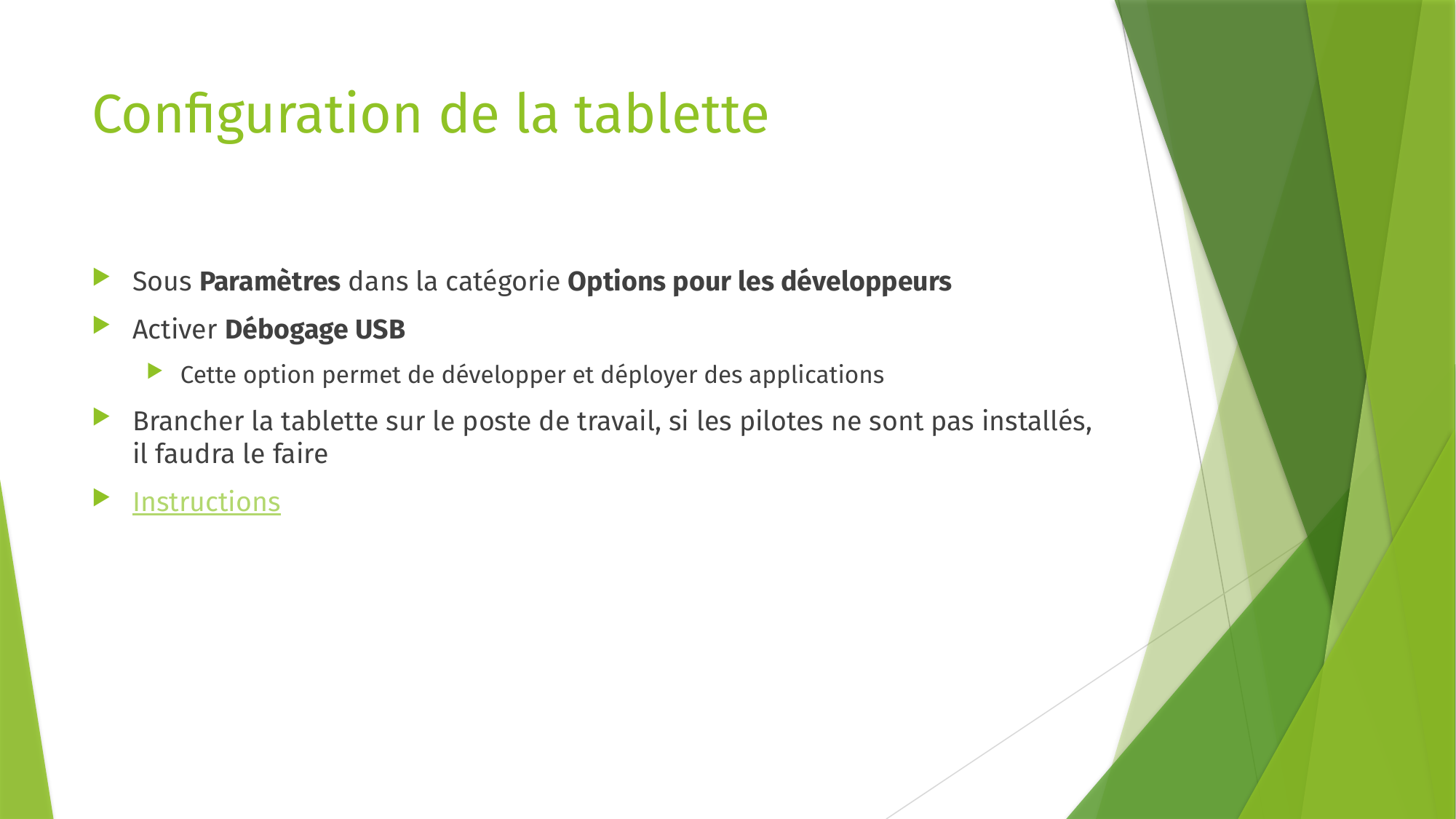

# Configuration de la tablette
Sous Paramètres dans la catégorie Options pour les développeurs
Activer Débogage USB
Cette option permet de développer et déployer des applications
Brancher la tablette sur le poste de travail, si les pilotes ne sont pas installés, il faudra le faire
Instructions